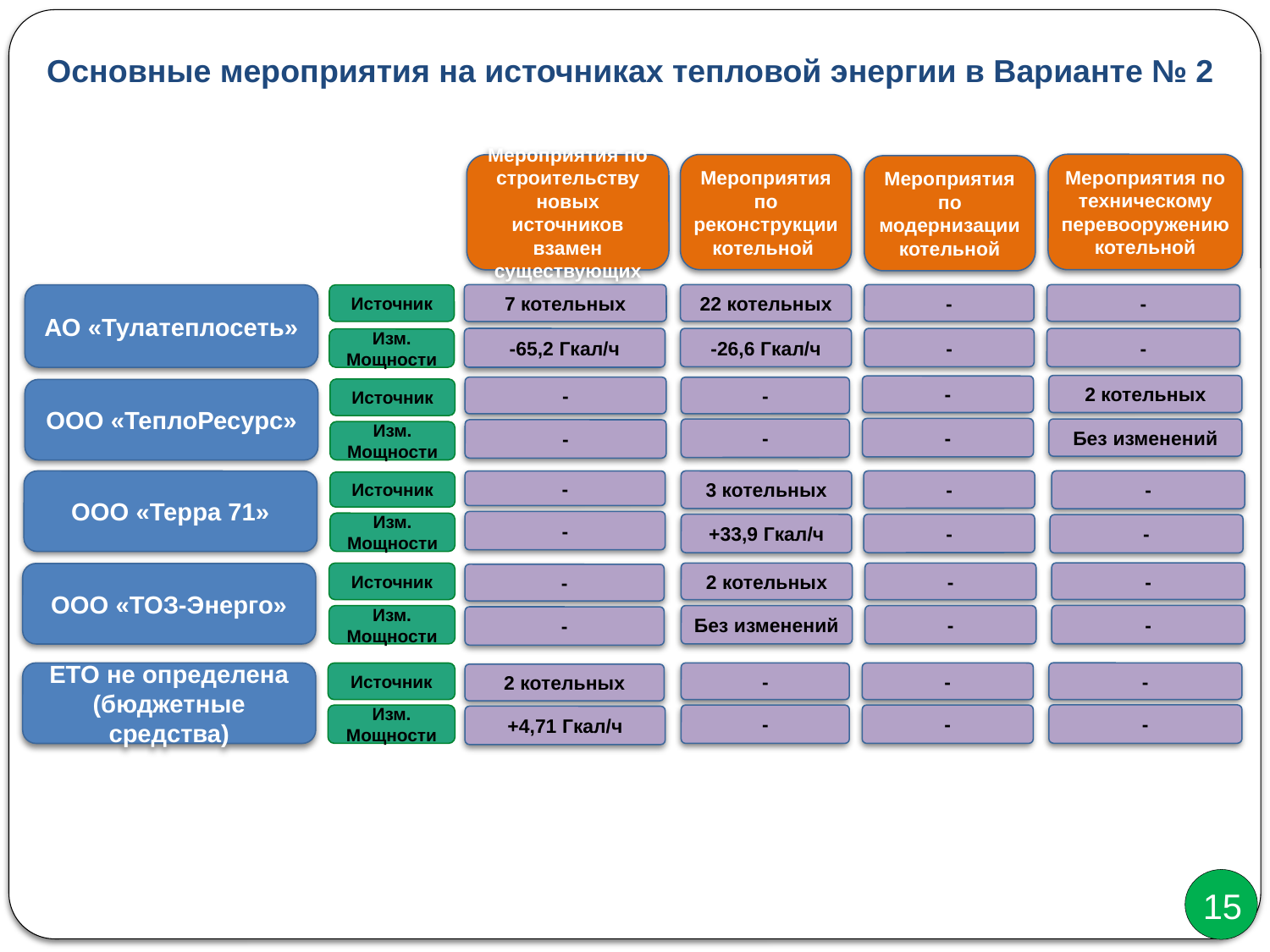

Основные мероприятия на источниках тепловой энергии в Варианте № 2
Мероприятия по техническому перевооружению котельной
Мероприятия по реконструкции котельной
Мероприятия по строительству новых источников взамен существующих
Мероприятия по модернизации котельной
7 котельных
22 котельных
-
-
АО «Тулатеплосеть»
Источник
-26,6 Гкал/ч
-
-
-65,2 Гкал/ч
Изм. Мощности
2 котельных
-
-
-
Источник
ООО «ТеплоРесурс»
-
-
Без изменений
-
Изм. Мощности
-
3 котельных
-
-
ООО «Терра 71»
Источник
-
Изм. Мощности
-
+33,9 Гкал/ч
-
-
Источник
2 котельных
-
ООО «ТОЗ-Энерго»
-
-
Изм. Мощности
Без изменений
-
-
ЕТО не определена (бюджетные средства)
-
Источник
-
-
2 котельных
-
Изм. Мощности
-
-
+4,71 Гкал/ч

15